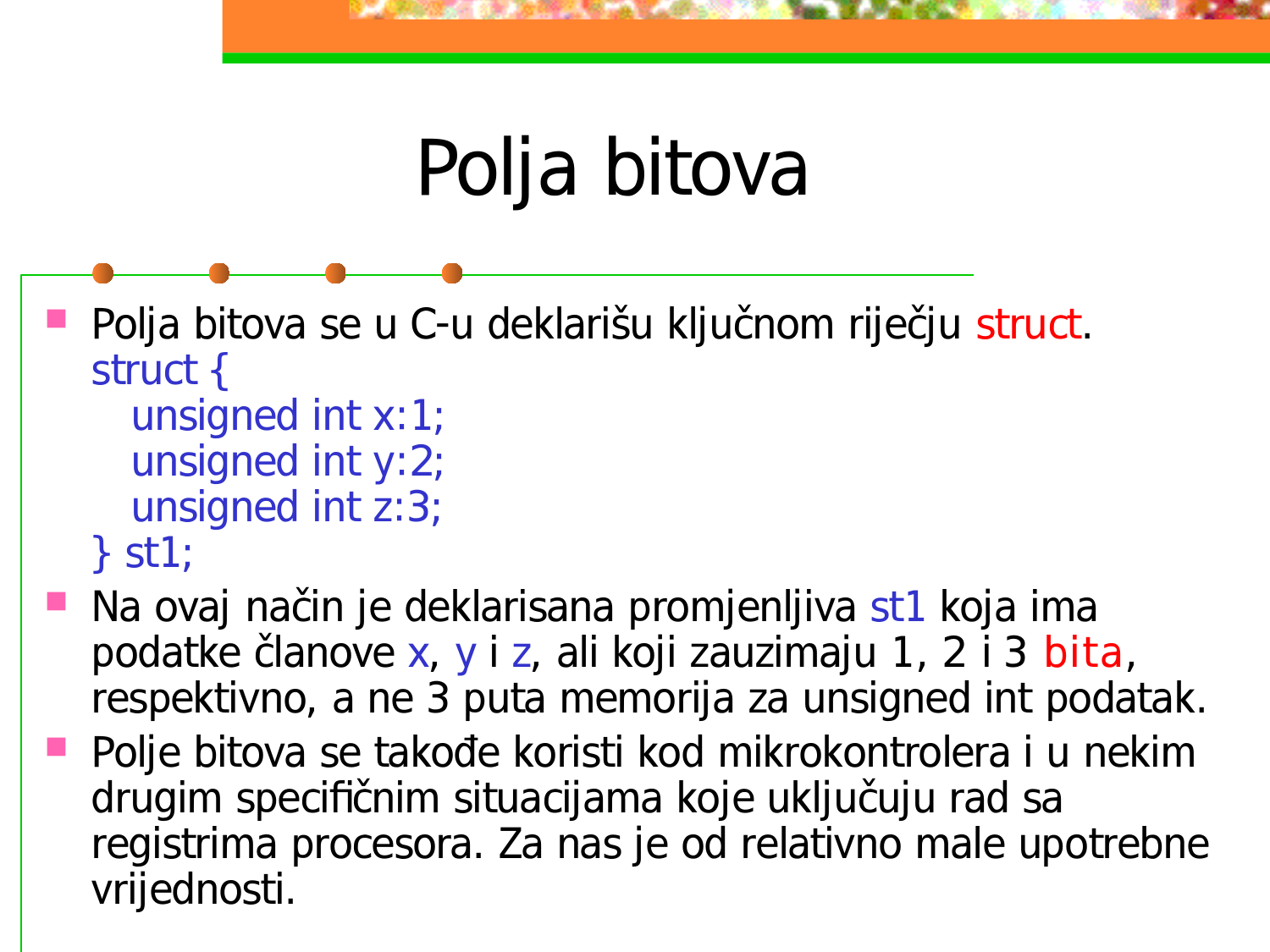

# Polja bitova
Polja bitova se u C-u deklarišu ključnom riječju struct.
struct {
   unsigned int x:1;
   unsigned int y:2;
   unsigned int z:3;
} st1;
Na ovaj način je deklarisana promjenljiva st1 koja ima podatke članove x, y i z, ali koji zauzimaju 1, 2 i 3 bita, respektivno, a ne 3 puta memorija za unsigned int podatak.
Polje bitova se takođe koristi kod mikrokontrolera i u nekim drugim specifičnim situacijama koje uključuju rad sa registrima procesora. Za nas je od relativno male upotrebne vrijednosti.